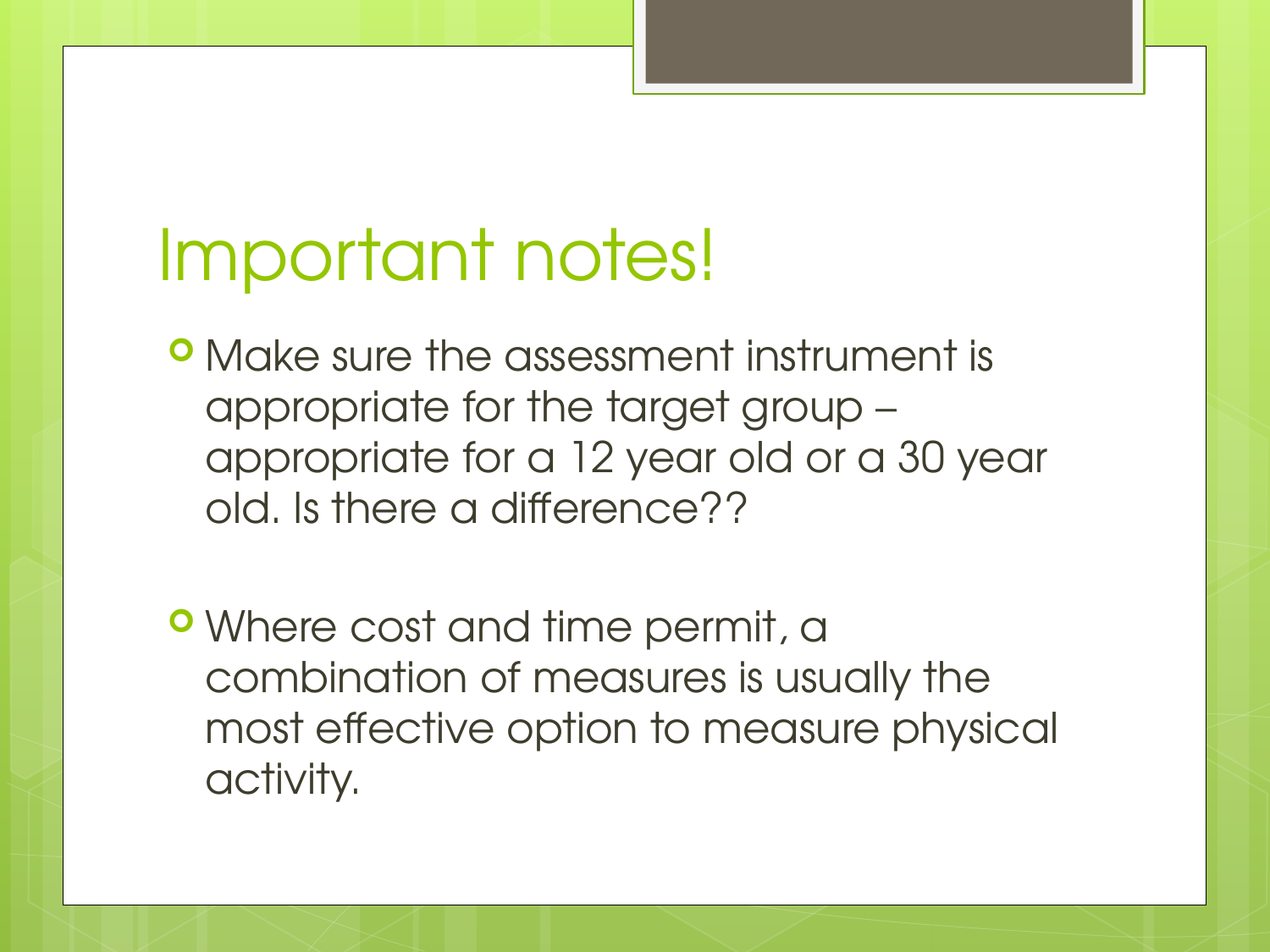

# Important notes!
Make sure the assessment instrument is appropriate for the target group – appropriate for a 12 year old or a 30 year old. Is there a difference??

Where cost and time permit, a combination of measures is usually the most effective option to measure physical activity.